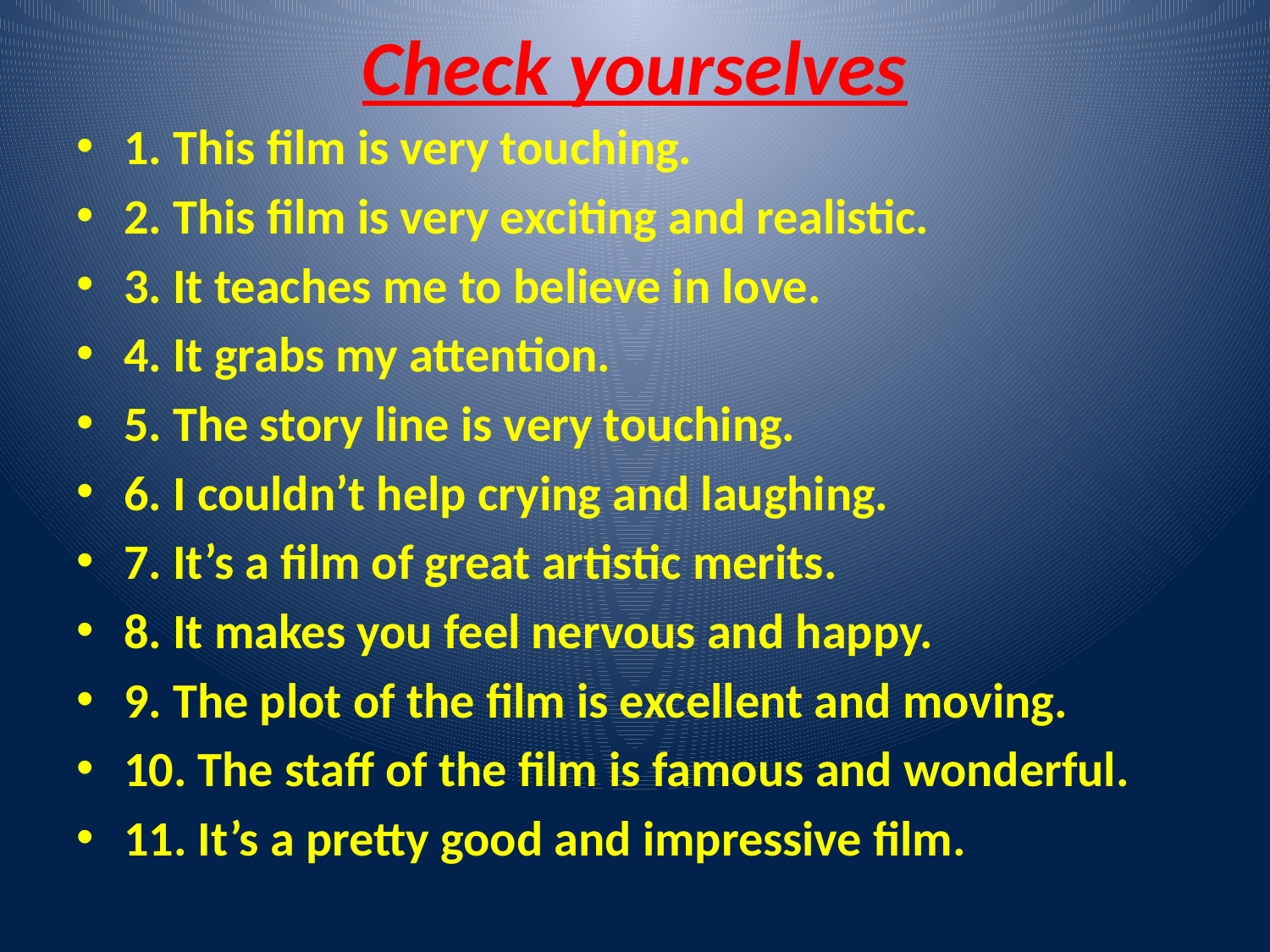

# Check yourselves
1. This film is very touching.
2. This film is very exciting and realistic.
3. It teaches me to believe in love.
4. It grabs my attention.
5. The story line is very touching.
6. I couldn’t help crying and laughing.
7. It’s a film of great artistic merits.
8. It makes you feel nervous and happy.
9. The plot of the film is excellent and moving.
10. The staff of the film is famous and wonderful.
11. It’s a pretty good and impressive film.